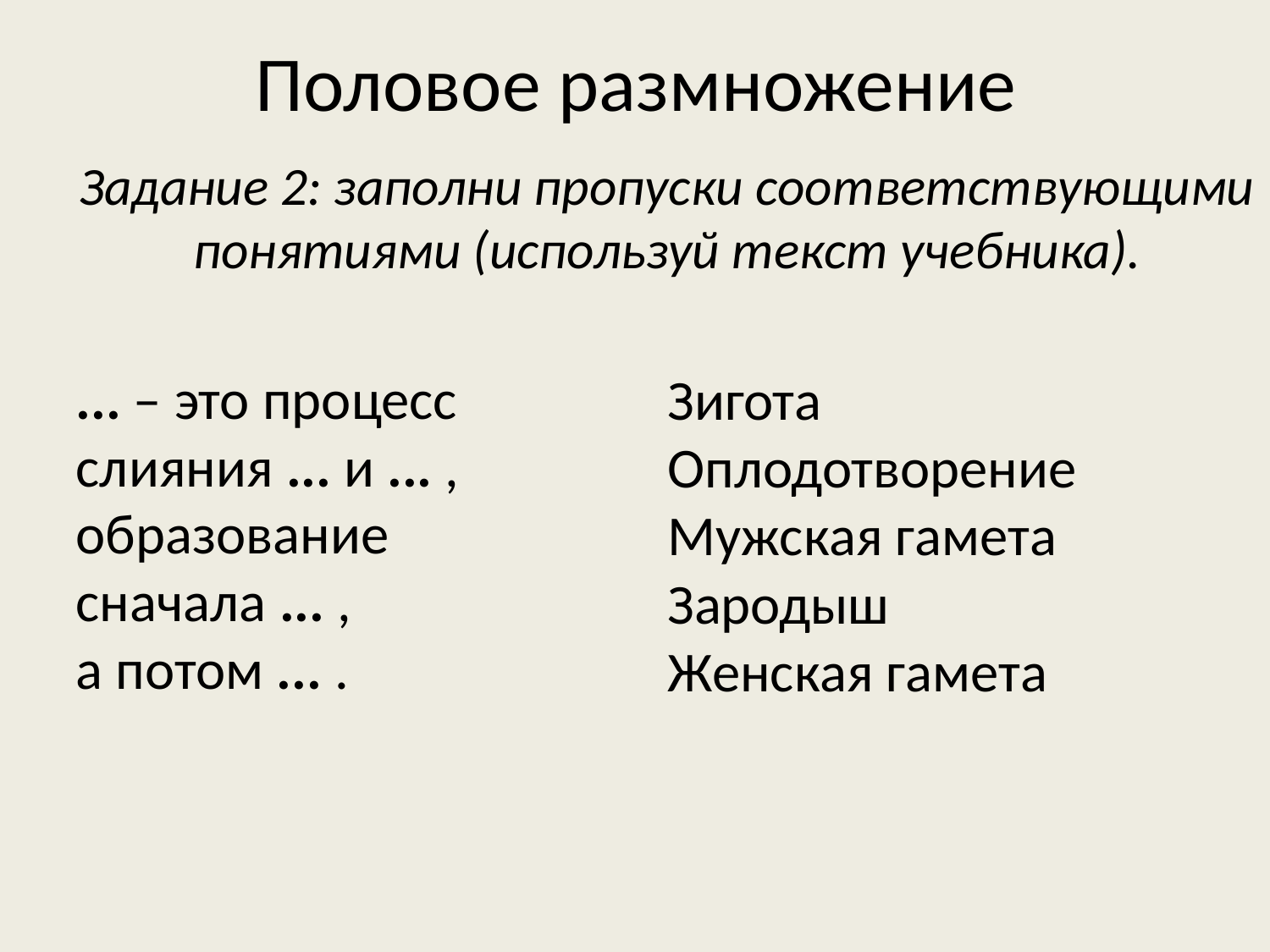

# Половое размножение
Задание 2: заполни пропуски соответствующими понятиями (используй текст учебника).
... – это процесс слияния ... и ... , образование сначала ... ,
а потом ... .
Зигота
Оплодотворение
Мужская гамета
Зародыш
Женская гамета